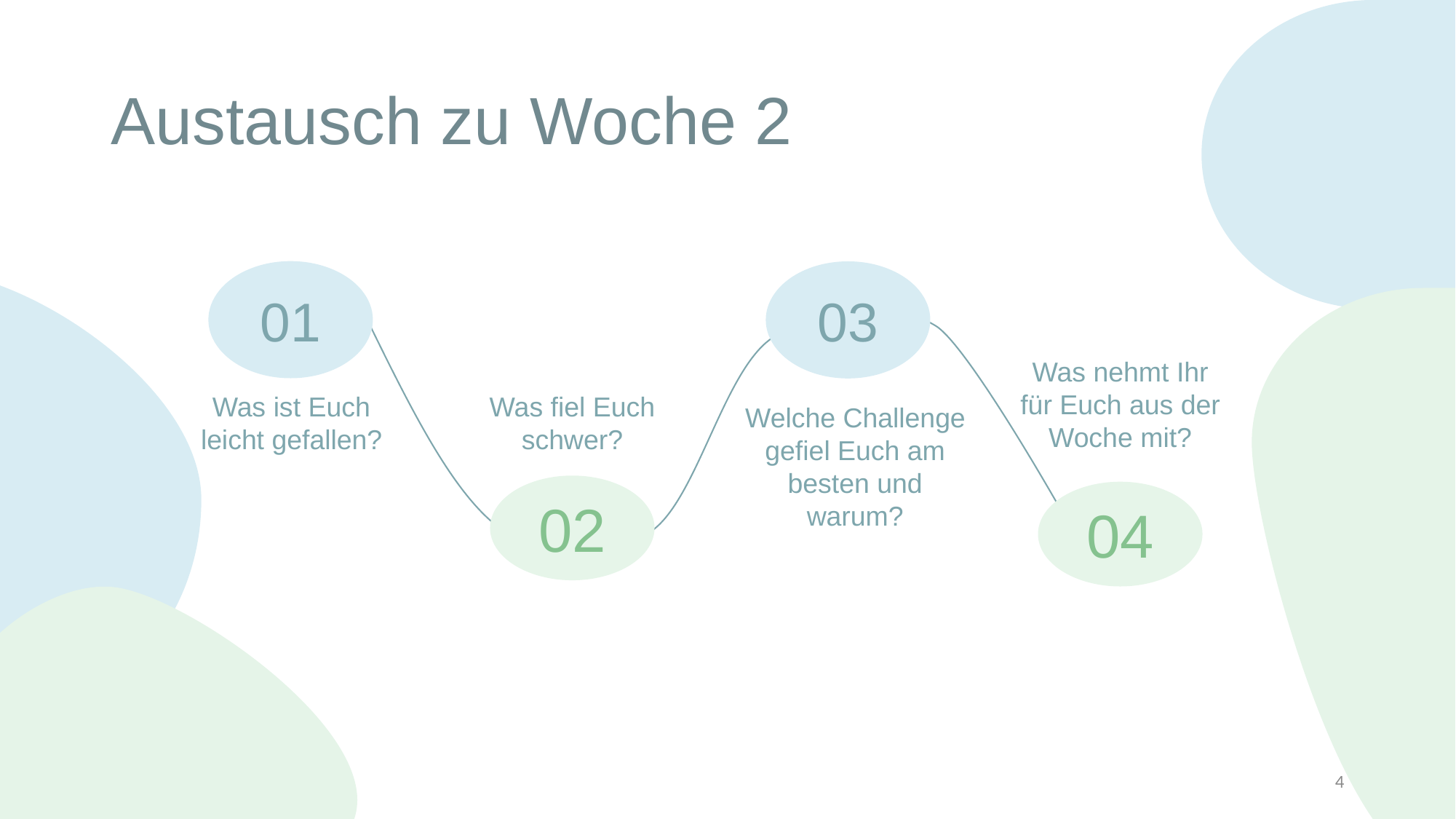

# Austausch zu Woche 2
01
03

Was nehmt Ihr für Euch aus der Woche mit?
Was ist Euch leicht gefallen?
Was fiel Euch schwer?
Welche Challenge gefiel Euch am besten und warum?
02
04

4